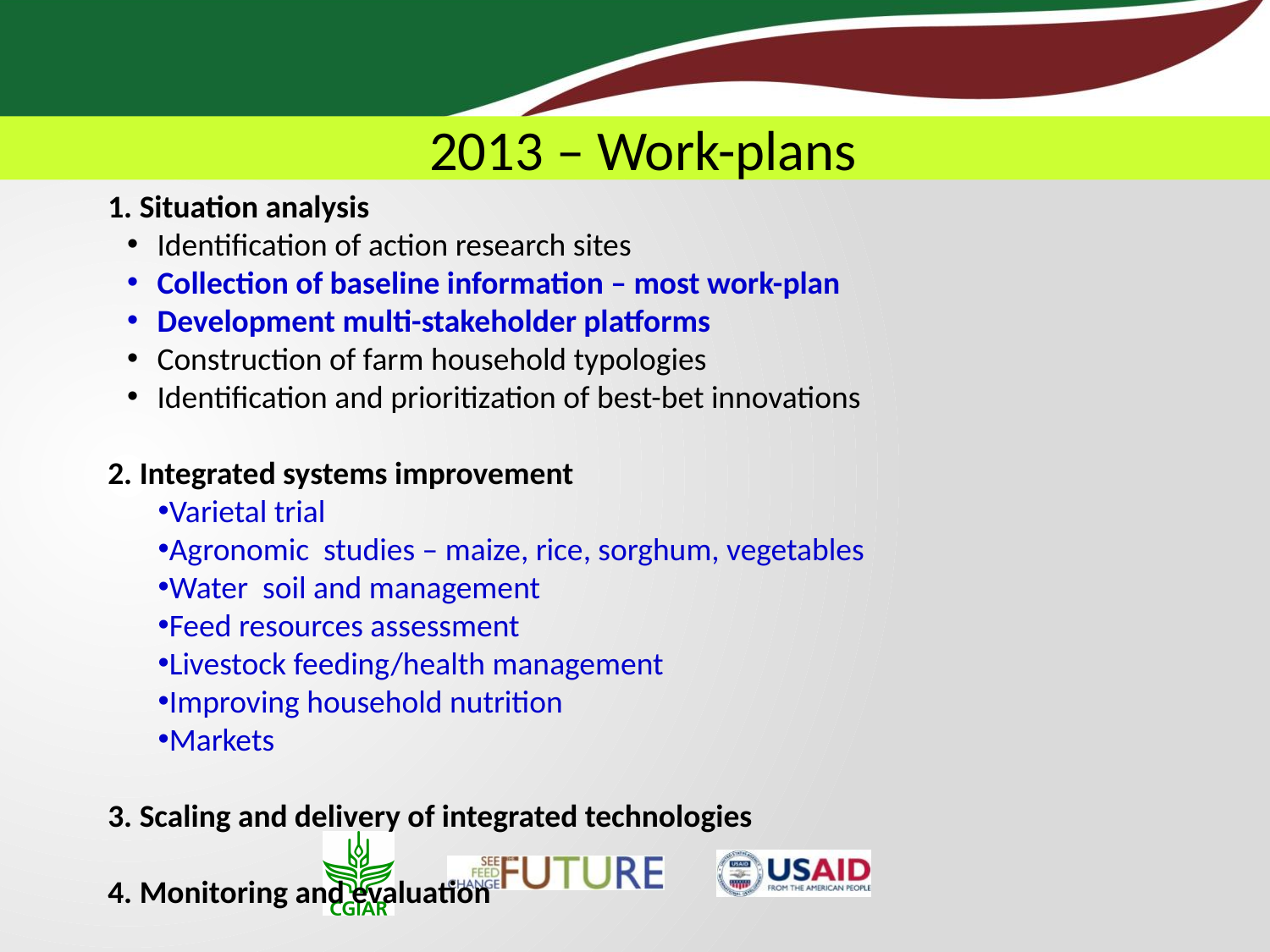

2013 – Work-plans
1. Situation analysis
Identification of action research sites
Collection of baseline information – most work-plan
Development multi-stakeholder platforms
Construction of farm household typologies
Identification and prioritization of best-bet innovations

2. Integrated systems improvement
Varietal trial
Agronomic  studies – maize, rice, sorghum, vegetables
Water  soil and management
Feed resources assessment
Livestock feeding/health management
Improving household nutrition
Markets

3. Scaling and delivery of integrated technologies

4. Monitoring and evaluation

5. Partnerships and capacity building